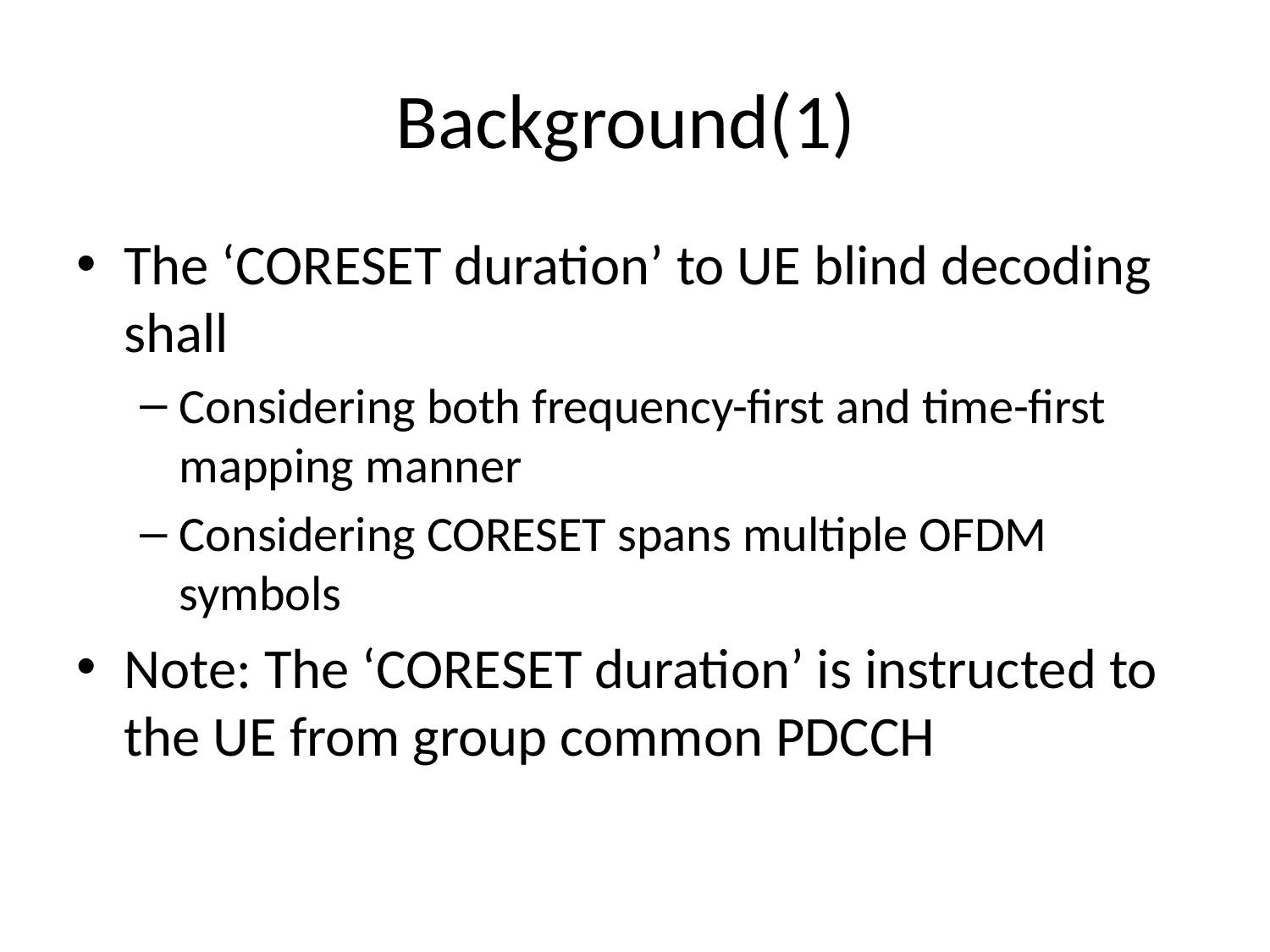

# Background(1)
The ‘CORESET duration’ to UE blind decoding shall
Considering both frequency-first and time-first mapping manner
Considering CORESET spans multiple OFDM symbols
Note: The ‘CORESET duration’ is instructed to the UE from group common PDCCH